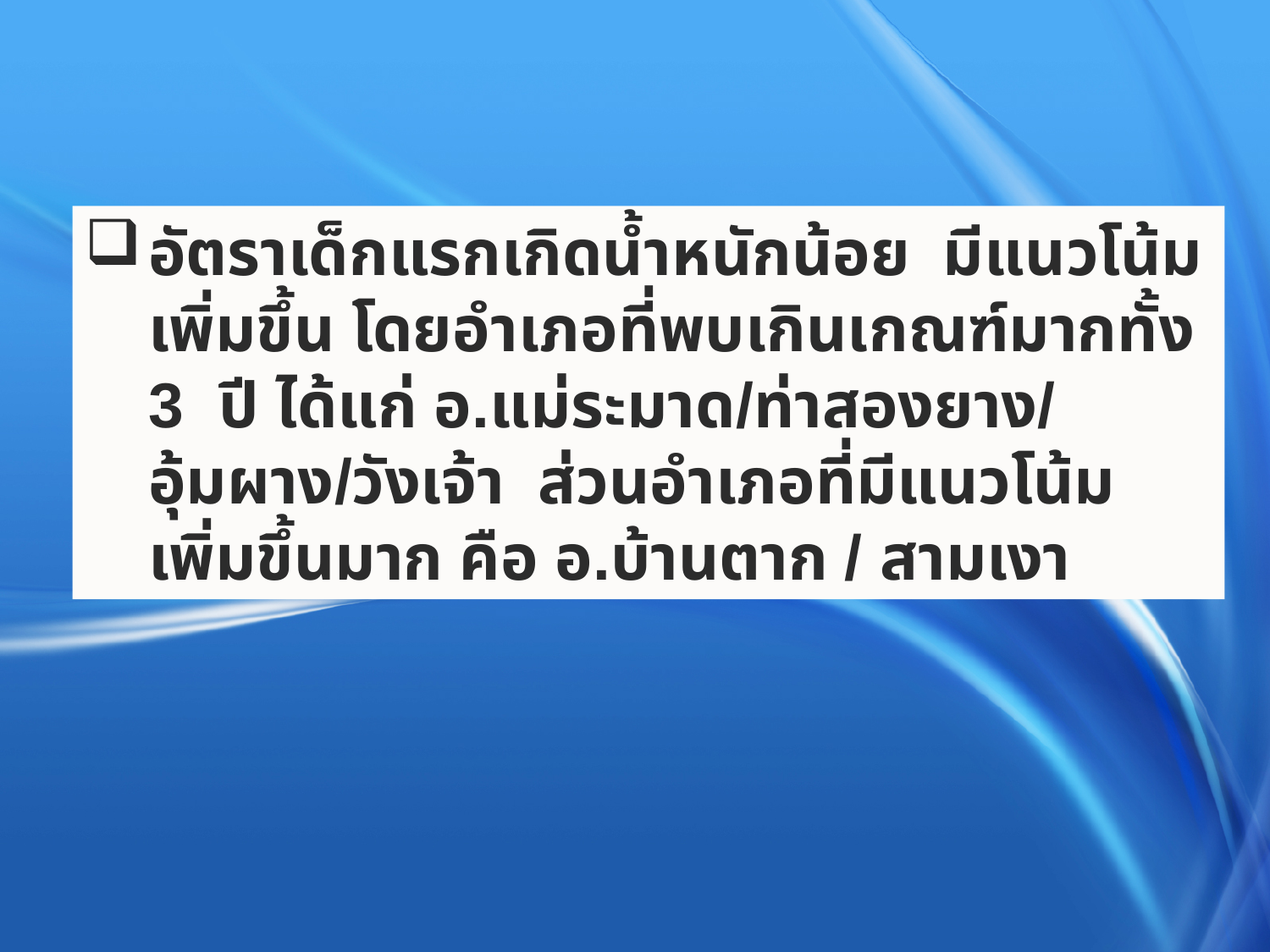

อัตราเด็กแรกเกิดน้ำหนักน้อย  มีแนวโน้มเพิ่มขึ้น โดยอำเภอที่พบเกินเกณฑ์มากทั้ง 3  ปี ได้แก่ อ.แม่ระมาด/ท่าสองยาง/ อุ้มผาง/วังเจ้า  ส่วนอำเภอที่มีแนวโน้มเพิ่มขึ้นมาก คือ อ.บ้านตาก / สามเงา